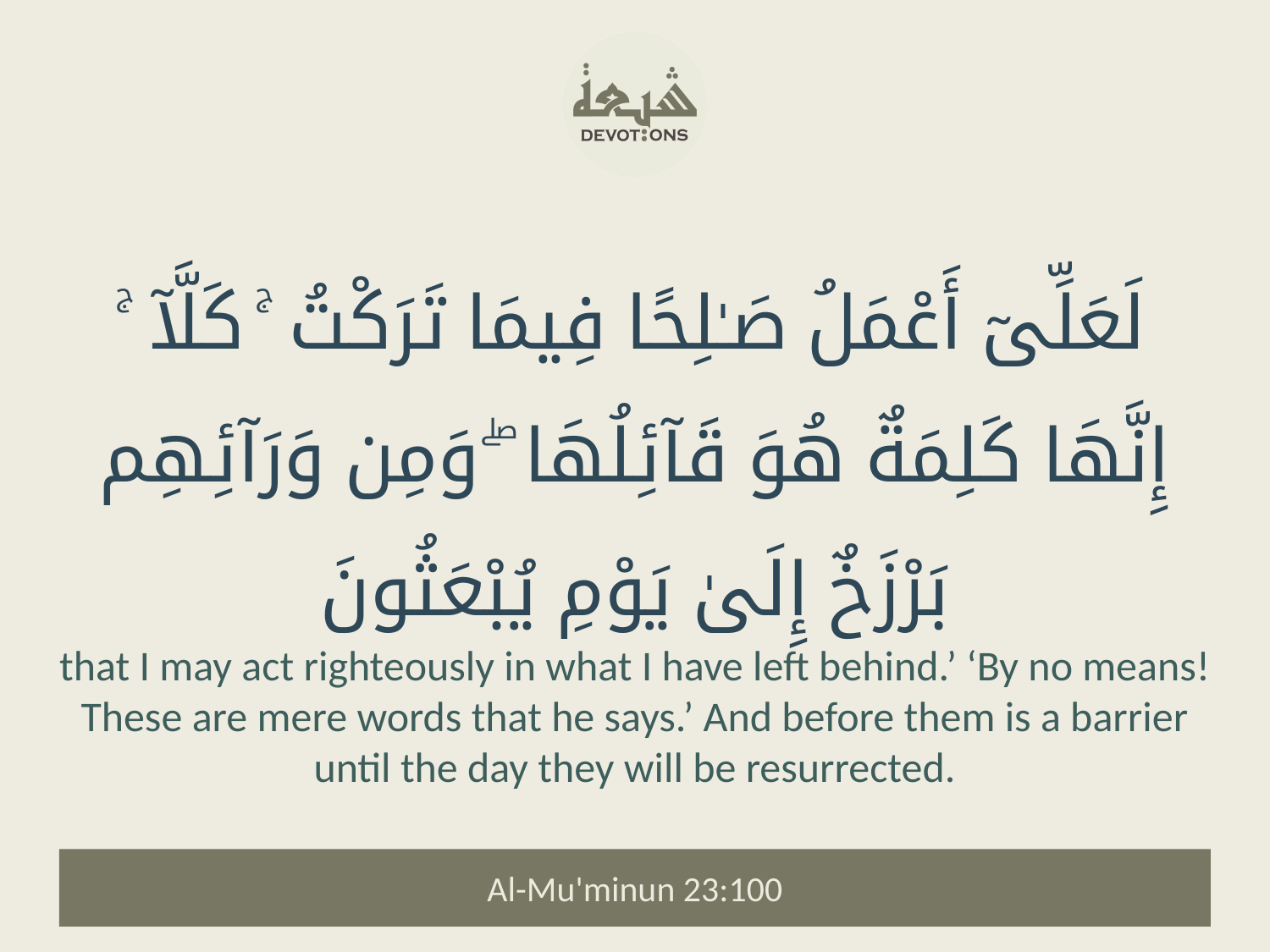

لَعَلِّىٓ أَعْمَلُ صَـٰلِحًا فِيمَا تَرَكْتُ ۚ كَلَّآ ۚ إِنَّهَا كَلِمَةٌ هُوَ قَآئِلُهَا ۖ وَمِن وَرَآئِهِم بَرْزَخٌ إِلَىٰ يَوْمِ يُبْعَثُونَ
that I may act righteously in what I have left behind.’ ‘By no means! These are mere words that he says.’ And before them is a barrier until the day they will be resurrected.
Al-Mu'minun 23:100